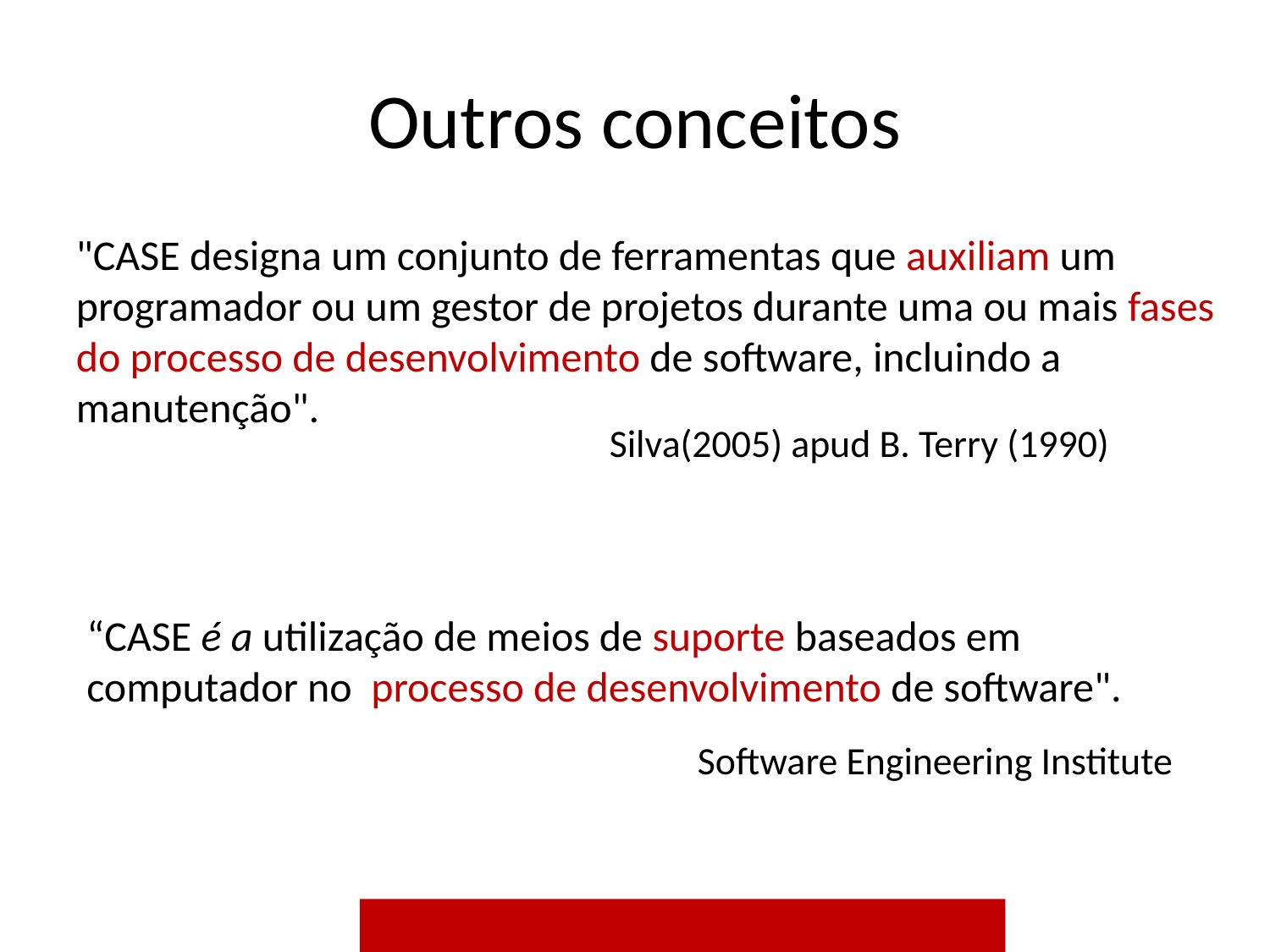

# Outros conceitos
"CASE designa um conjunto de ferramentas que auxiliam um programador ou um gestor de projetos durante uma ou mais fases do processo de desenvolvimento de software, incluindo a manutenção".
Silva(2005) apud B. Terry (1990)
“CASE é a utilização de meios de suporte baseados em computador no  processo de desenvolvimento de software".
Software Engineering Institute